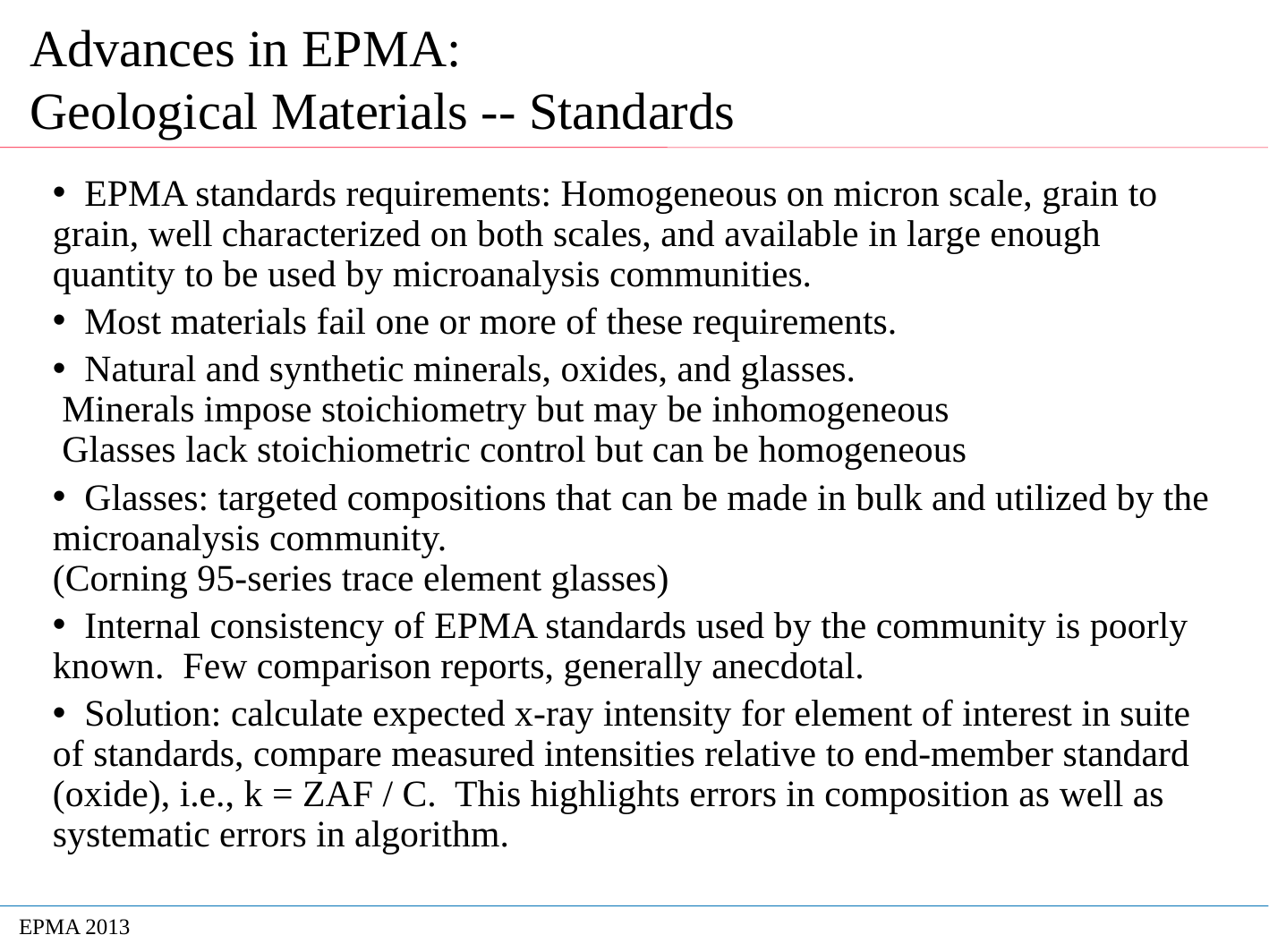

# Advances in EPMA: Geological Materials -- Standards
  EPMA standards requirements: Homogeneous on micron scale, grain to grain, well characterized on both scales, and available in large enough quantity to be used by microanalysis communities.
  Most materials fail one or more of these requirements.
  Natural and synthetic minerals, oxides, and glasses.
 Minerals impose stoichiometry but may be inhomogeneous
 Glasses lack stoichiometric control but can be homogeneous
  Glasses: targeted compositions that can be made in bulk and utilized by the microanalysis community.
(Corning 95-series trace element glasses)
  Internal consistency of EPMA standards used by the community is poorly known.  Few comparison reports, generally anecdotal.
  Solution: calculate expected x-ray intensity for element of interest in suite of standards, compare measured intensities relative to end-member standard (oxide), i.e., k = ZAF / C.  This highlights errors in composition as well as systematic errors in algorithm.

EPMA 2013